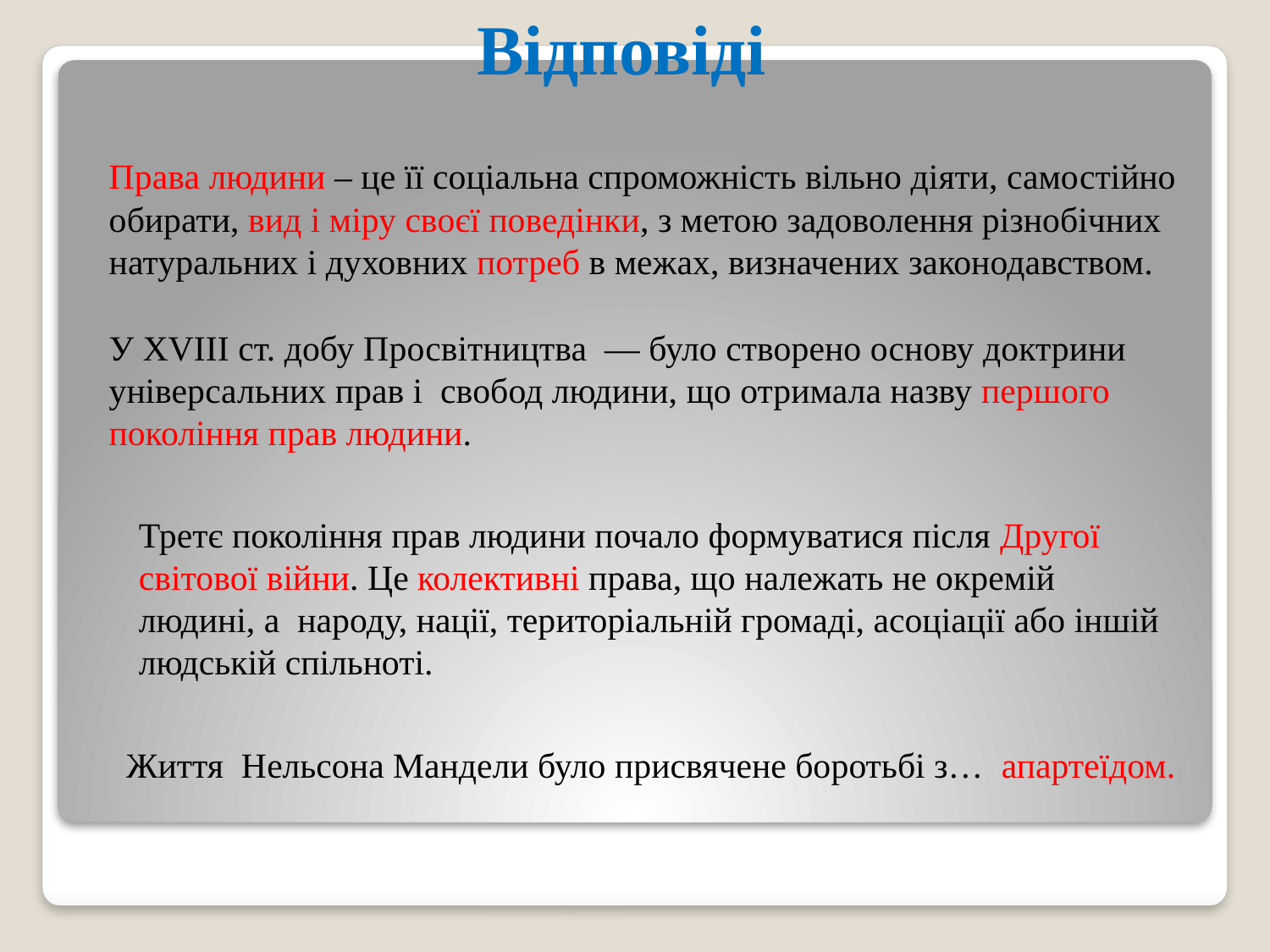

# Відповіді
Права людини – це її соціальна спроможність вільно діяти, самостійно обирати, вид і міру своєї поведінки, з метою задоволення різнобічних натуральних і духовних потреб в межах, визначених законодавством.
У XVIIІ ст. добу Просвітництва  — було створено основу доктрини універсальних прав і  свобод людини, що отримала назву першого покоління прав людини.
Третє покоління прав людини почало формуватися після Другої світової війни. Це колективні права, що належать не окремій людині, а  народу, нації, територіальній громаді, асоціації або іншій людській спільноті.
 Життя  Нельсона Мандели було присвячене боротьбі з…  апартеїдом.